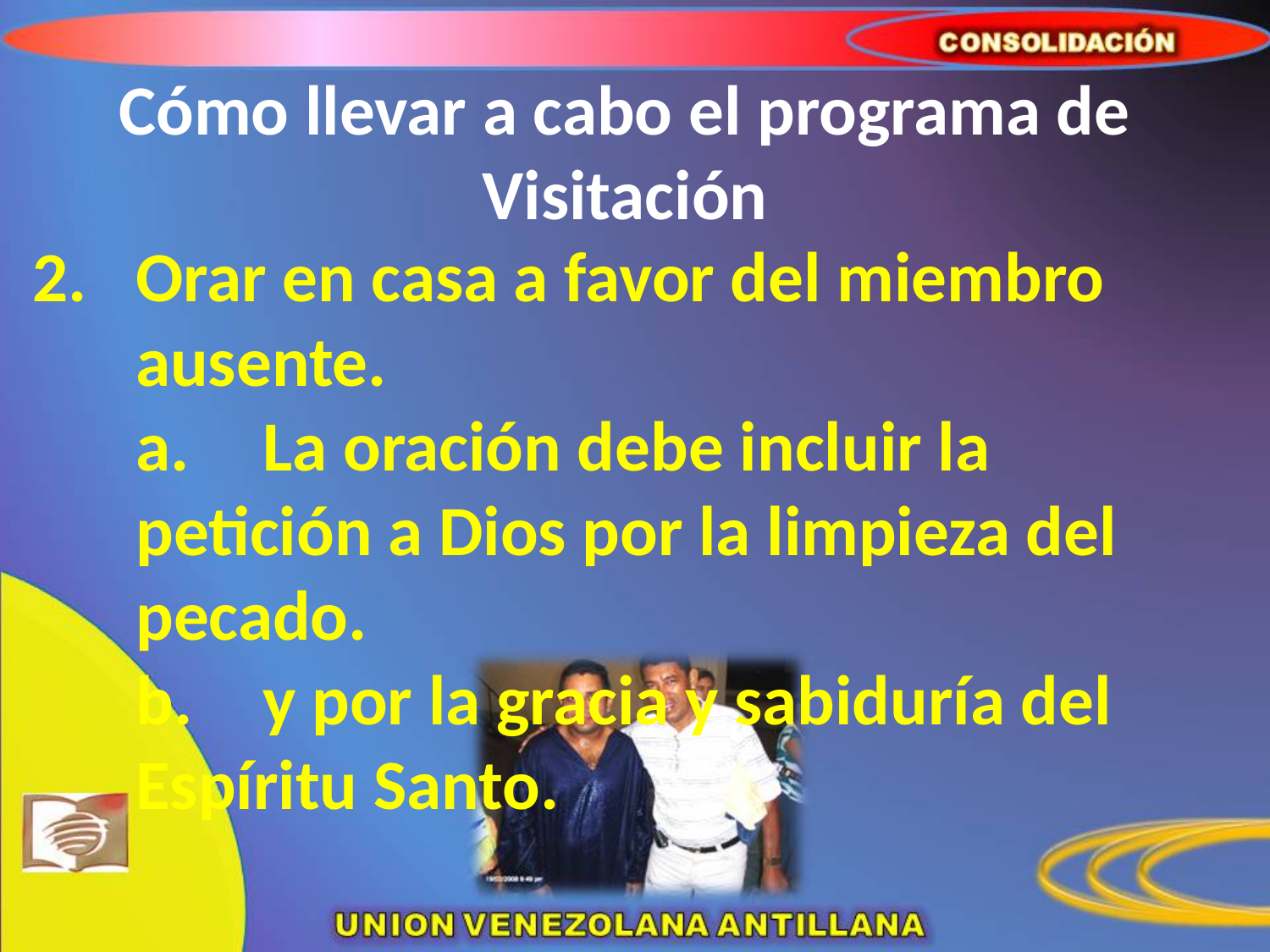

# Cómo llevar a cabo el programa de Visitación
Orar en casa a favor del miembro ausente.
a.	La oración debe incluir la petición a Dios por la limpieza del pecado.
b.	y por la gracia y sabiduría del Espíritu Santo.